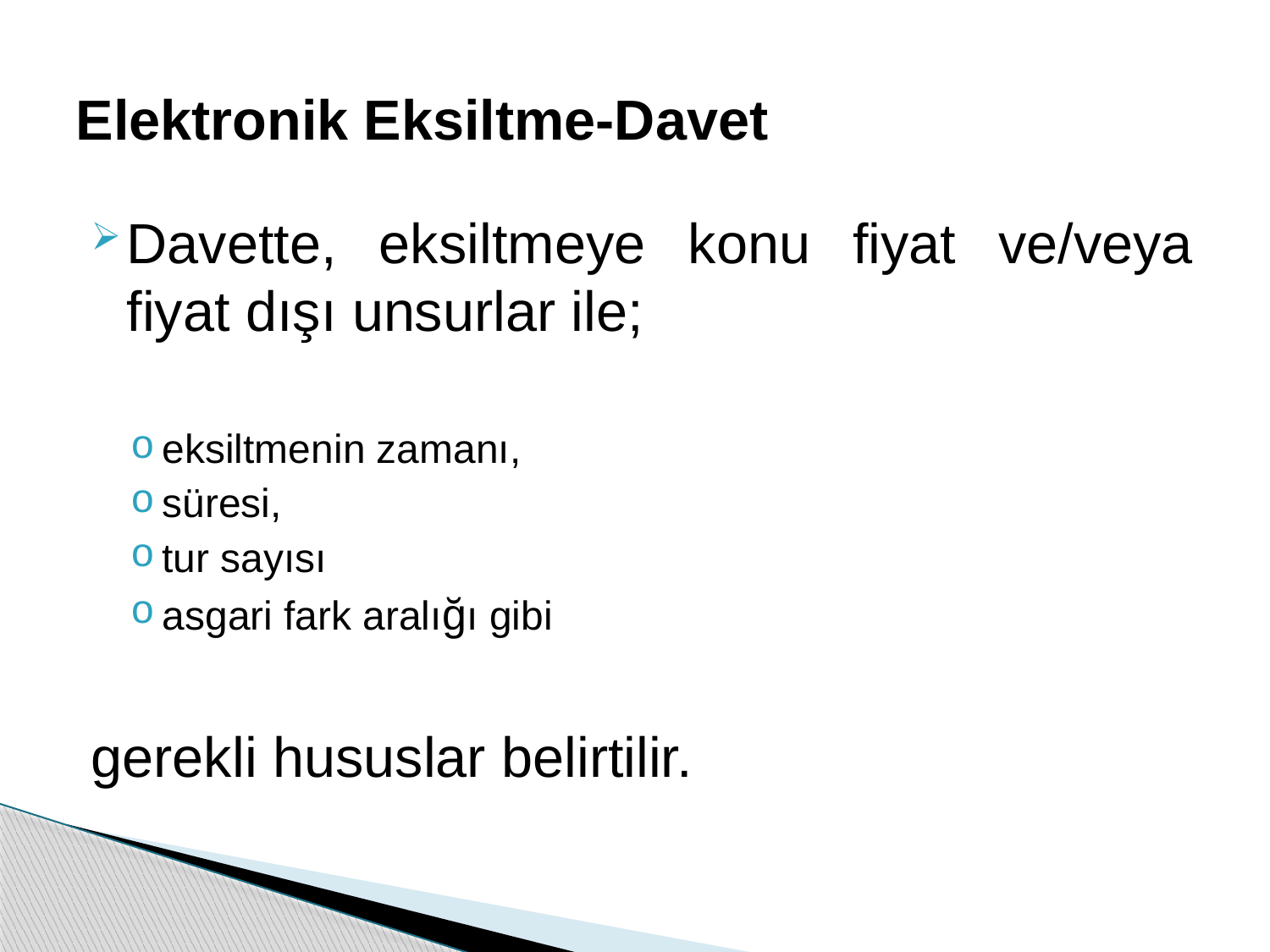

# Elektronik Eksiltme-Davet
Davette, eksiltmeye konu fiyat ve/veya fiyat dışı unsurlar ile;

eksiltmenin zamanı,
süresi,
tur sayısı
asgari fark aralığı gibi

gerekli hususlar belirtilir.